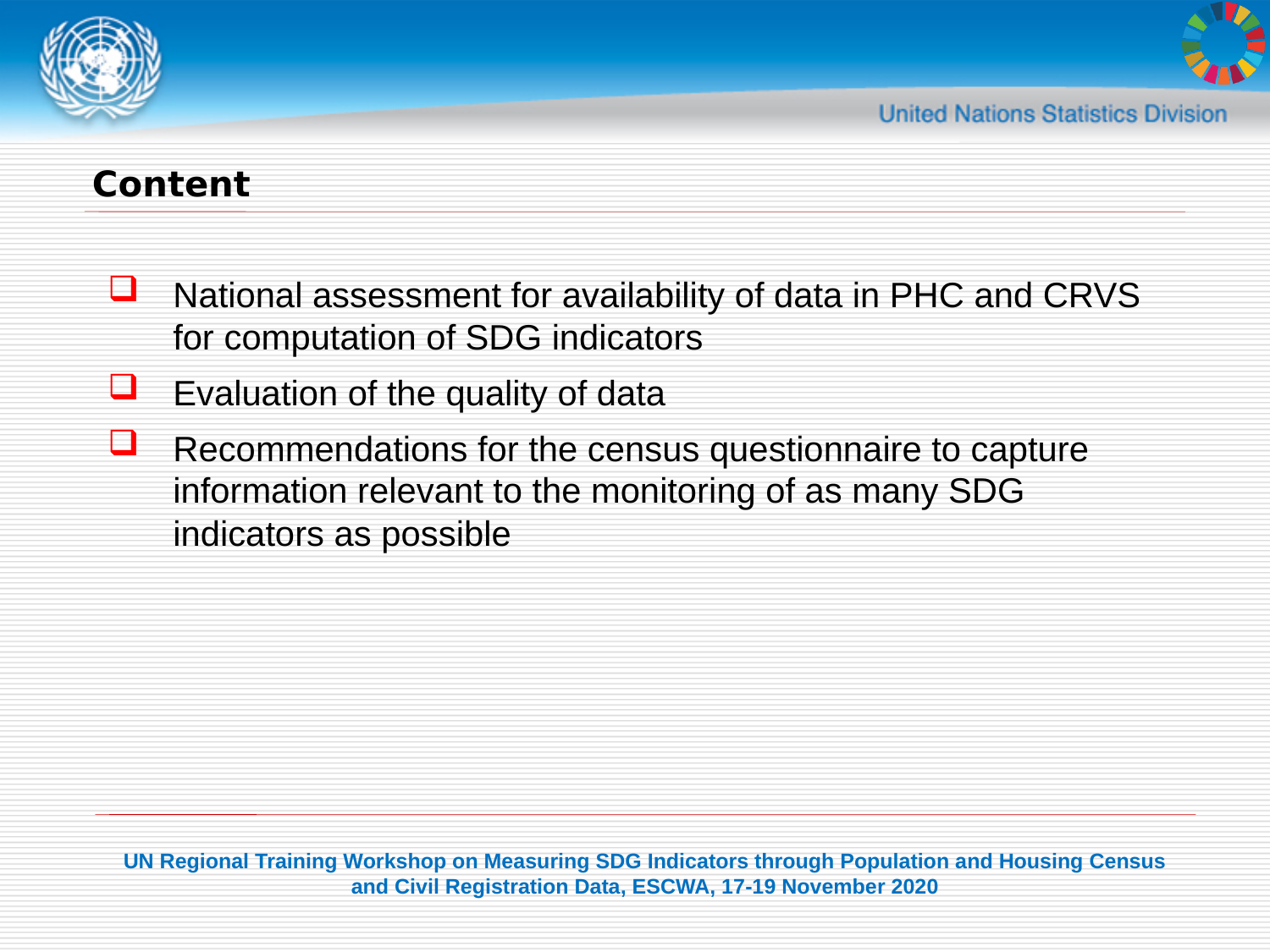

# Content

National assessment for availability of data in PHC and CRVS for computation of SDG indicators
Evaluation of the quality of data
Recommendations for the census questionnaire to capture information relevant to the monitoring of as many SDG indicators as possible